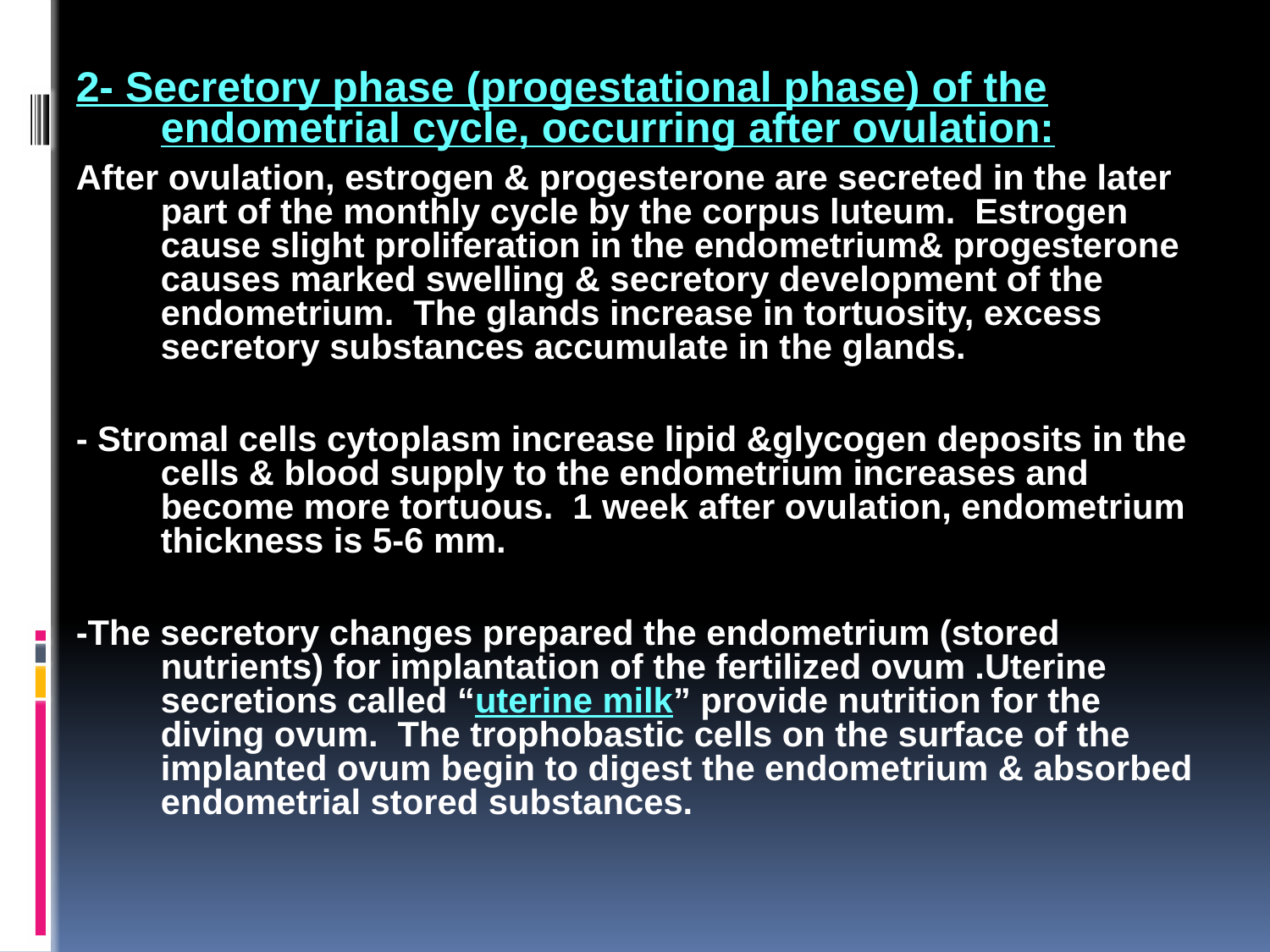

2- Secretory phase (progestational phase) of the endometrial cycle, occurring after ovulation:
After ovulation, estrogen & progesterone are secreted in the later part of the monthly cycle by the corpus luteum.  Estrogen cause slight proliferation in the endometrium& progesterone causes marked swelling & secretory development of the endometrium.  The glands increase in tortuosity, excess secretory substances accumulate in the glands.

- Stromal cells cytoplasm increase lipid &glycogen deposits in the cells & blood supply to the endometrium increases and become more tortuous.  1 week after ovulation, endometrium thickness is 5-6 mm.

-The secretory changes prepared the endometrium (stored nutrients) for implantation of the fertilized ovum .Uterine secretions called “uterine milk” provide nutrition for the diving ovum.  The trophobastic cells on the surface of the implanted ovum begin to digest the endometrium & absorbed endometrial stored substances.